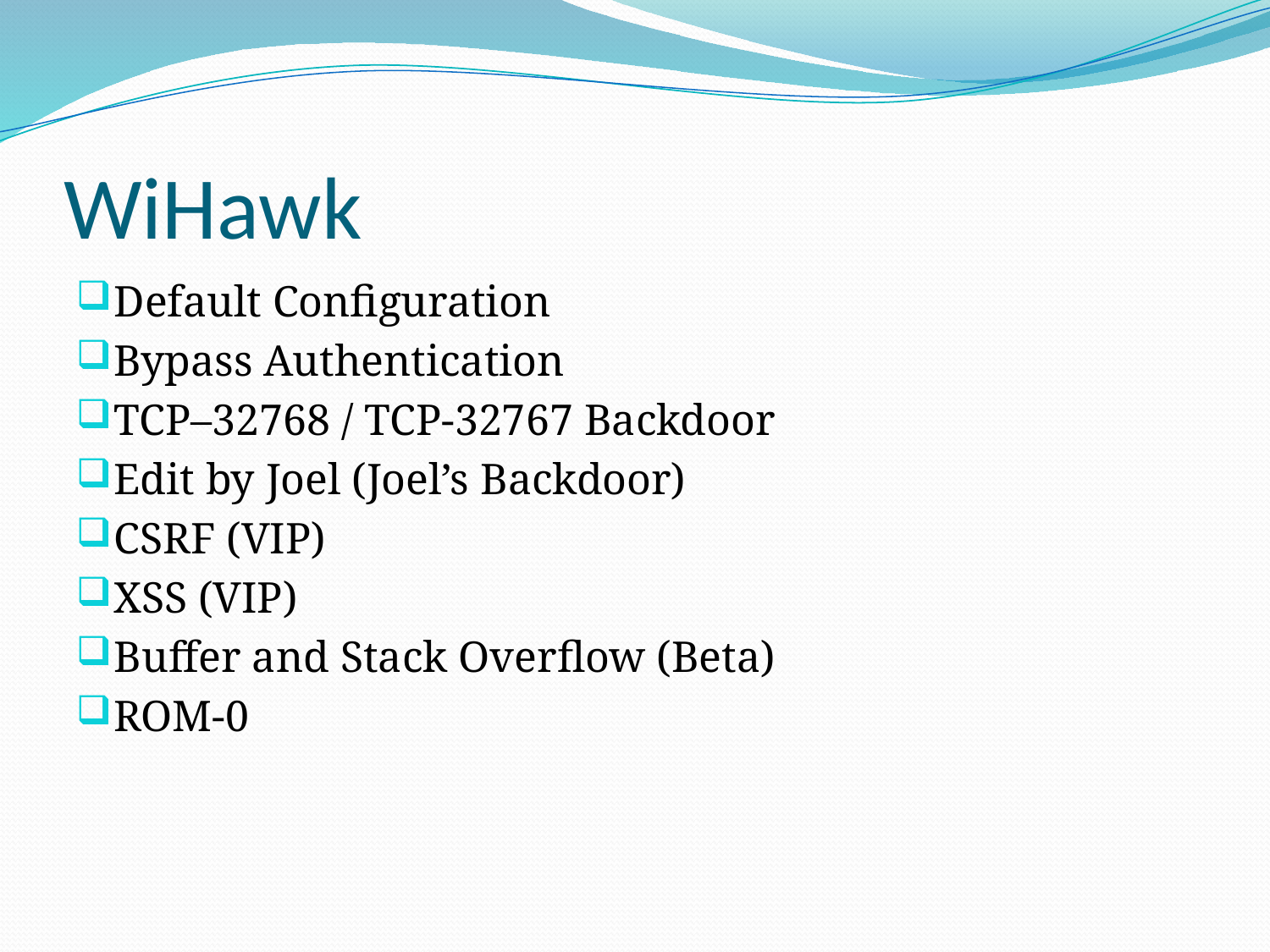

# WiHawk
Default Configuration
Bypass Authentication
TCP–32768 / TCP-32767 Backdoor
Edit by Joel (Joel’s Backdoor)
CSRF (VIP)
XSS (VIP)
Buffer and Stack Overflow (Beta)
ROM-0